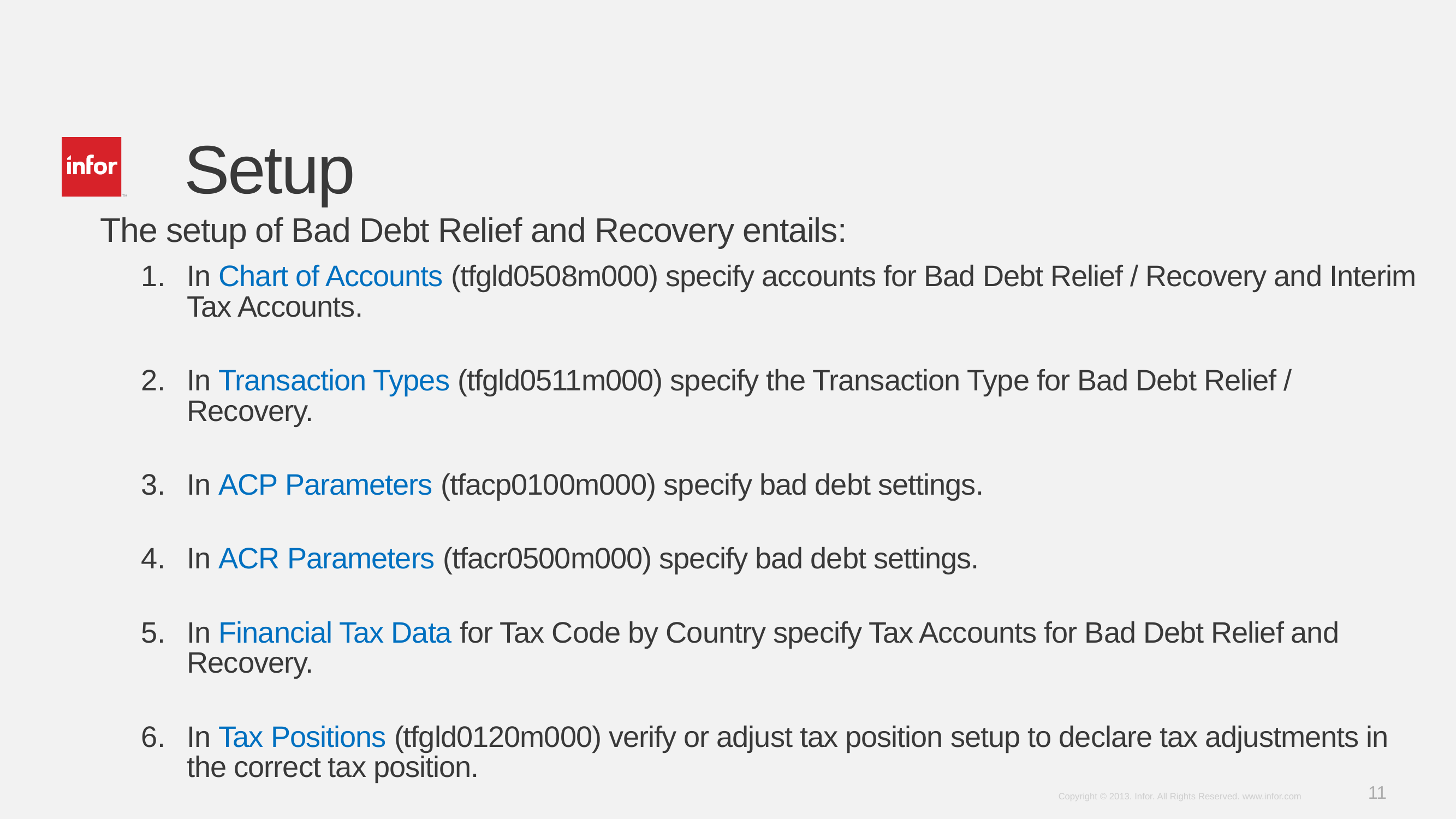

# Setup
The setup of Bad Debt Relief and Recovery entails:
In Chart of Accounts (tfgld0508m000) specify accounts for Bad Debt Relief / Recovery and Interim Tax Accounts.
In Transaction Types (tfgld0511m000) specify the Transaction Type for Bad Debt Relief / Recovery.
In ACP Parameters (tfacp0100m000) specify bad debt settings.
In ACR Parameters (tfacr0500m000) specify bad debt settings.
In Financial Tax Data for Tax Code by Country specify Tax Accounts for Bad Debt Relief and Recovery.
In Tax Positions (tfgld0120m000) verify or adjust tax position setup to declare tax adjustments in the correct tax position.